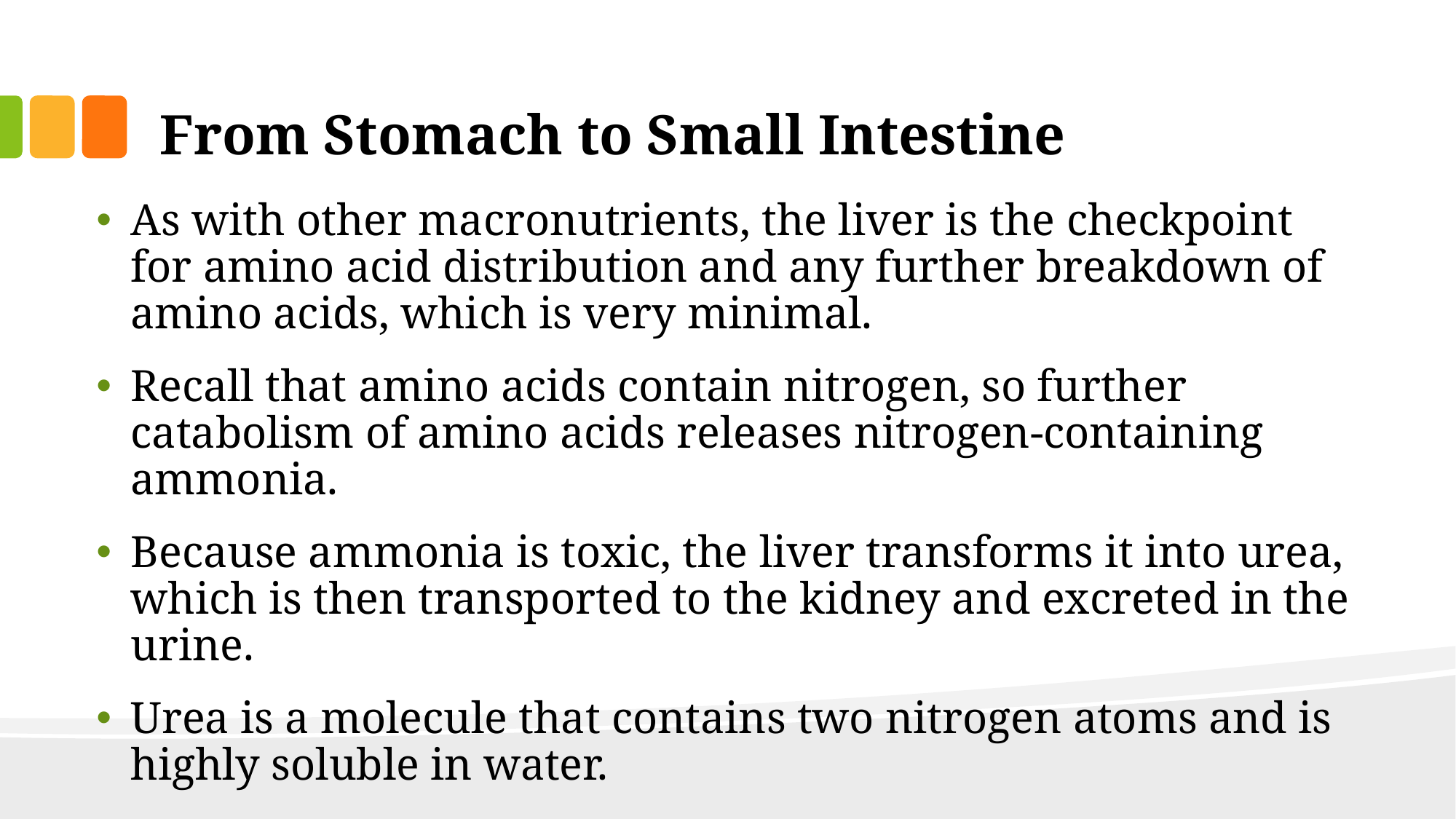

# From Stomach to Small Intestine
As with other macronutrients, the liver is the checkpoint for amino acid distribution and any further breakdown of amino acids, which is very minimal.
Recall that amino acids contain nitrogen, so further catabolism of amino acids releases nitrogen-containing ammonia.
Because ammonia is toxic, the liver transforms it into urea, which is then transported to the kidney and excreted in the urine.
Urea is a molecule that contains two nitrogen atoms and is highly soluble in water.